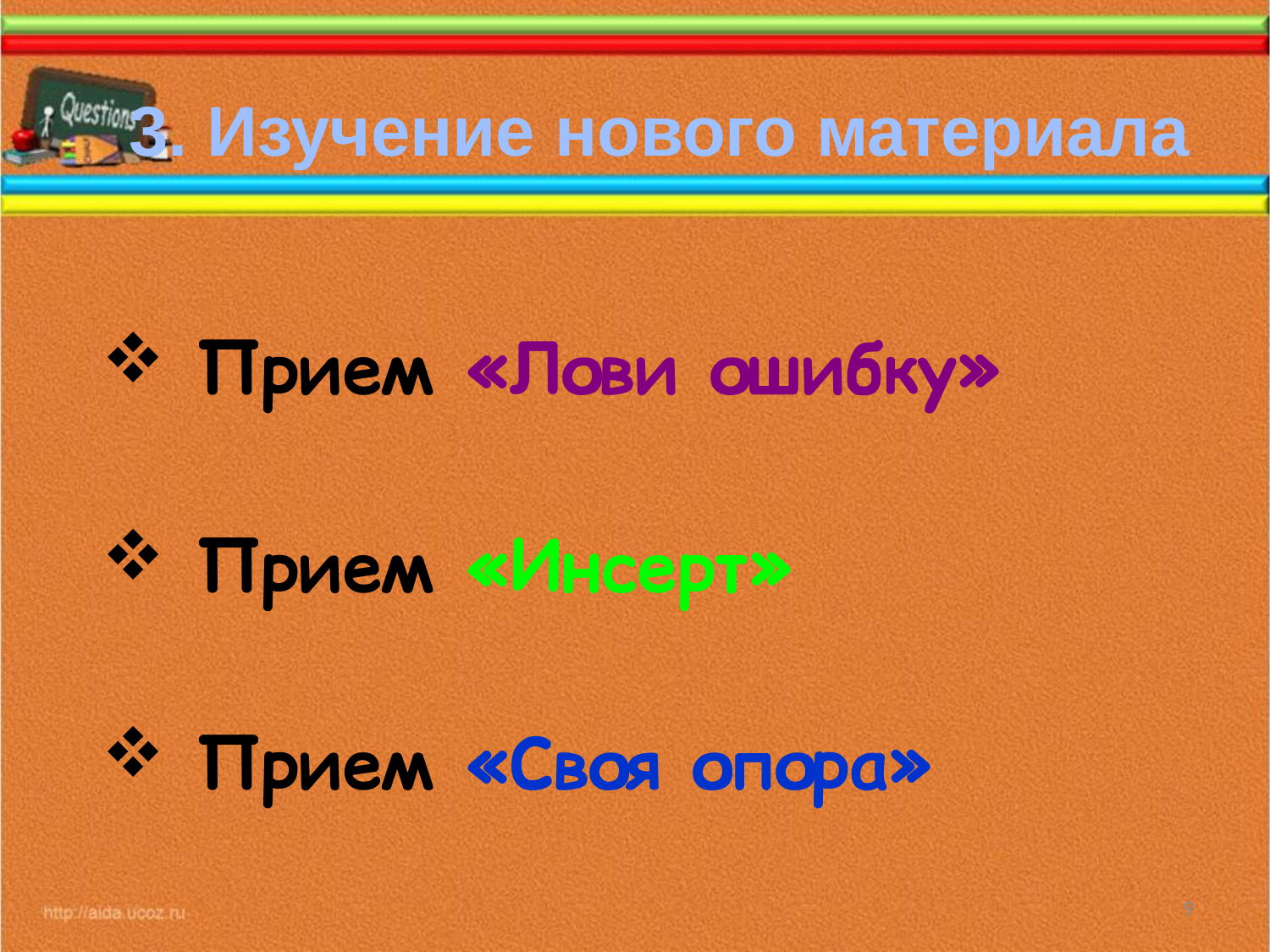

3. Изучение нового материала
 Прием «Лови ошибку»

 Прием «Инсерт»

 Прием «Своя опора»
9